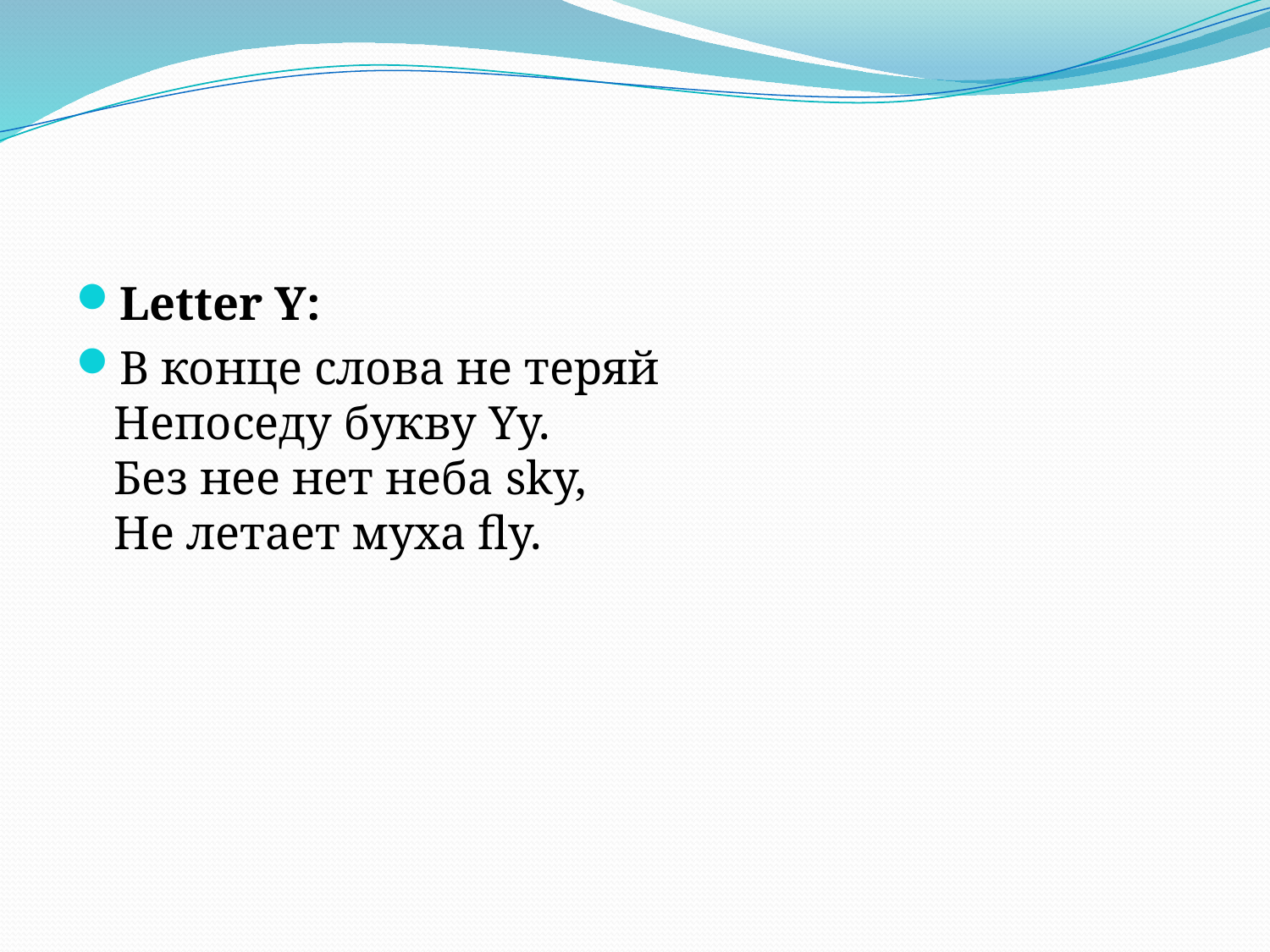

#
Letter Y:
В конце слова не теряй
Непоседу букву Yy.
Без нее нет неба sky,
Не летает муха fly.